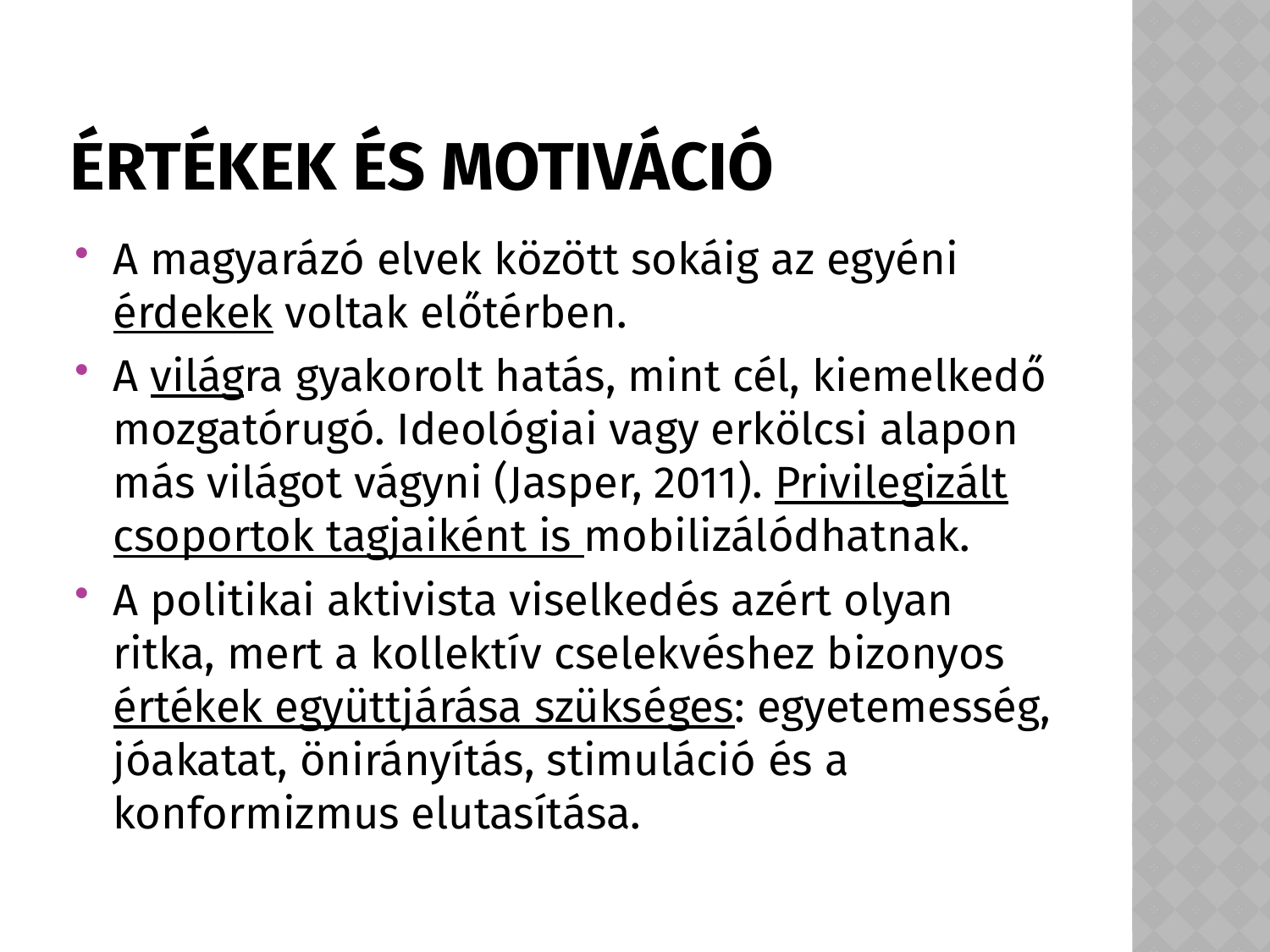

# Értékek és motiváció
A magyarázó elvek között sokáig az egyéni érdekek voltak előtérben.
A világra gyakorolt hatás, mint cél, kiemelkedő mozgatórugó. Ideológiai vagy erkölcsi alapon más világot vágyni (Jasper, 2011). Privilegizált csoportok tagjaiként is mobilizálódhatnak.
A politikai aktivista viselkedés azért olyan ritka, mert a kollektív cselekvéshez bizonyos értékek együttjárása szükséges: egyetemesség, jóakatat, önirányítás, stimuláció és a konformizmus elutasítása.